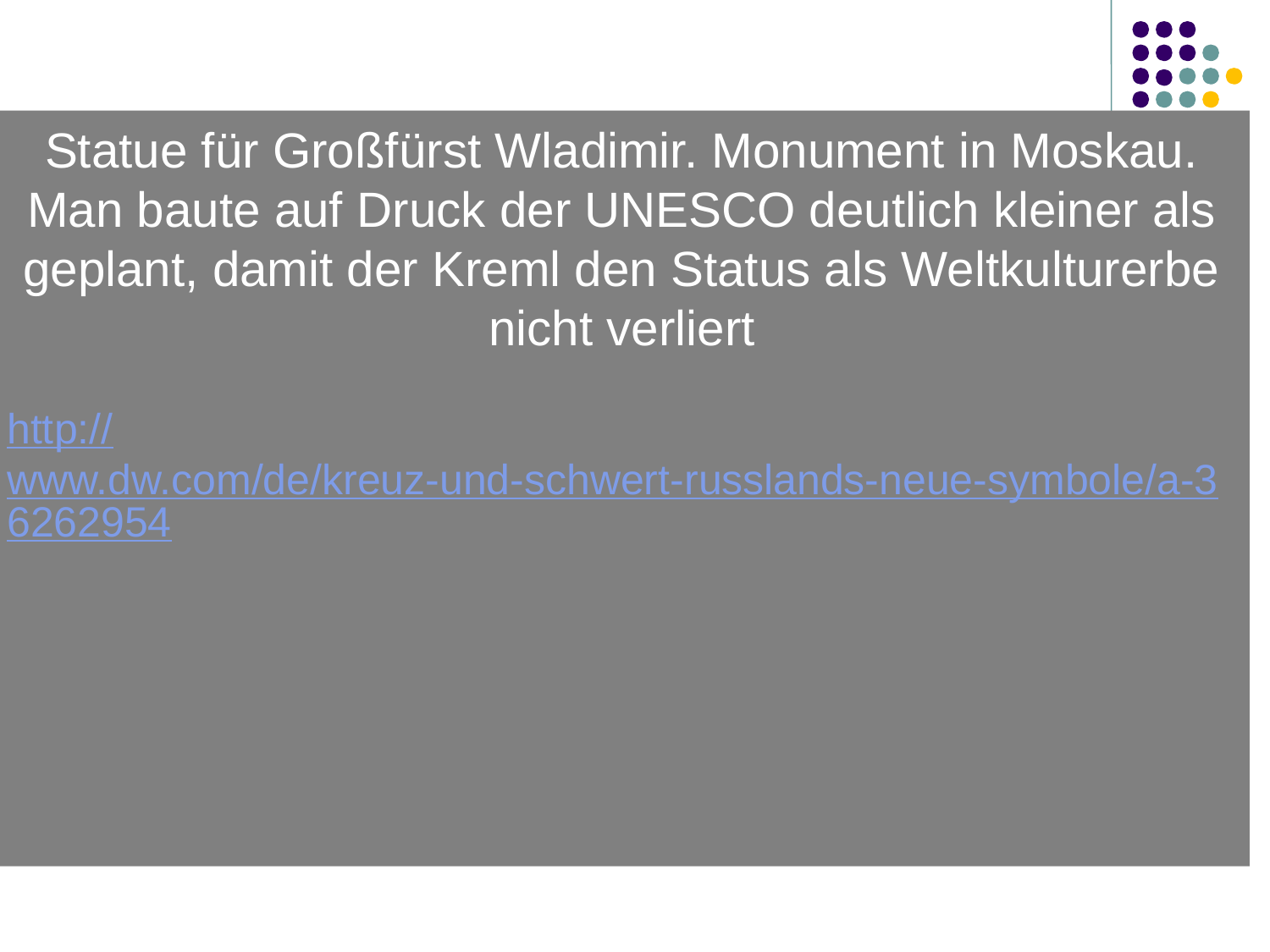

# Kreuz und Schwert?
Statue für Großfürst Wladimir. Monument in Moskau.
Man baute auf Druck der UNESCO deutlich kleiner als geplant, damit der Kreml den Status als Weltkulturerbe nicht verliert

http://www.dw.com/de/kreuz-und-schwert-russlands-neue-symbole/a-36262954